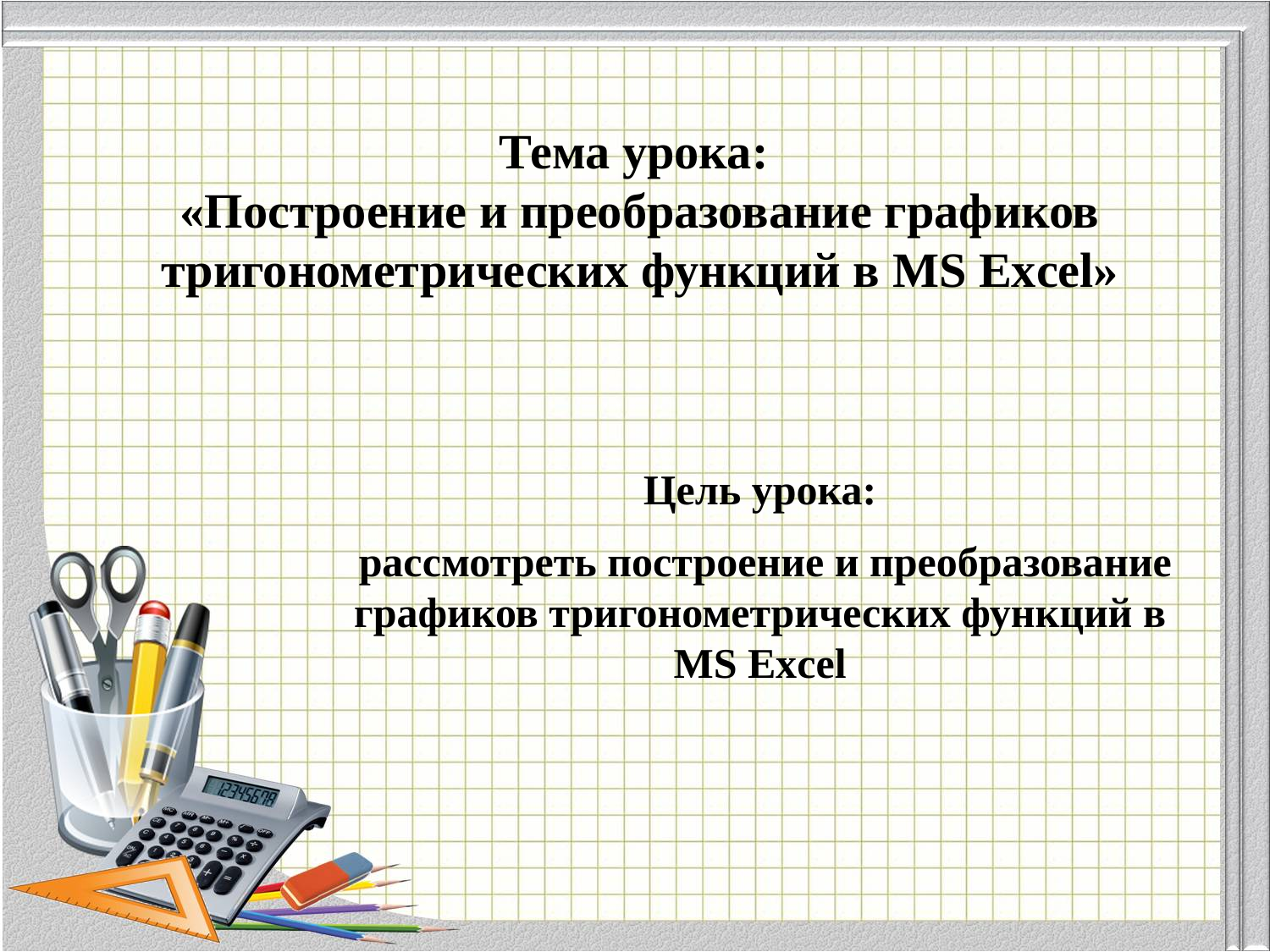

# Тема урока: «Построение и преобразование графиков тригонометрических функций в MS Excel»
Цель урока:
 рассмотреть построение и преобразование графиков тригонометрических функций в MS Excel